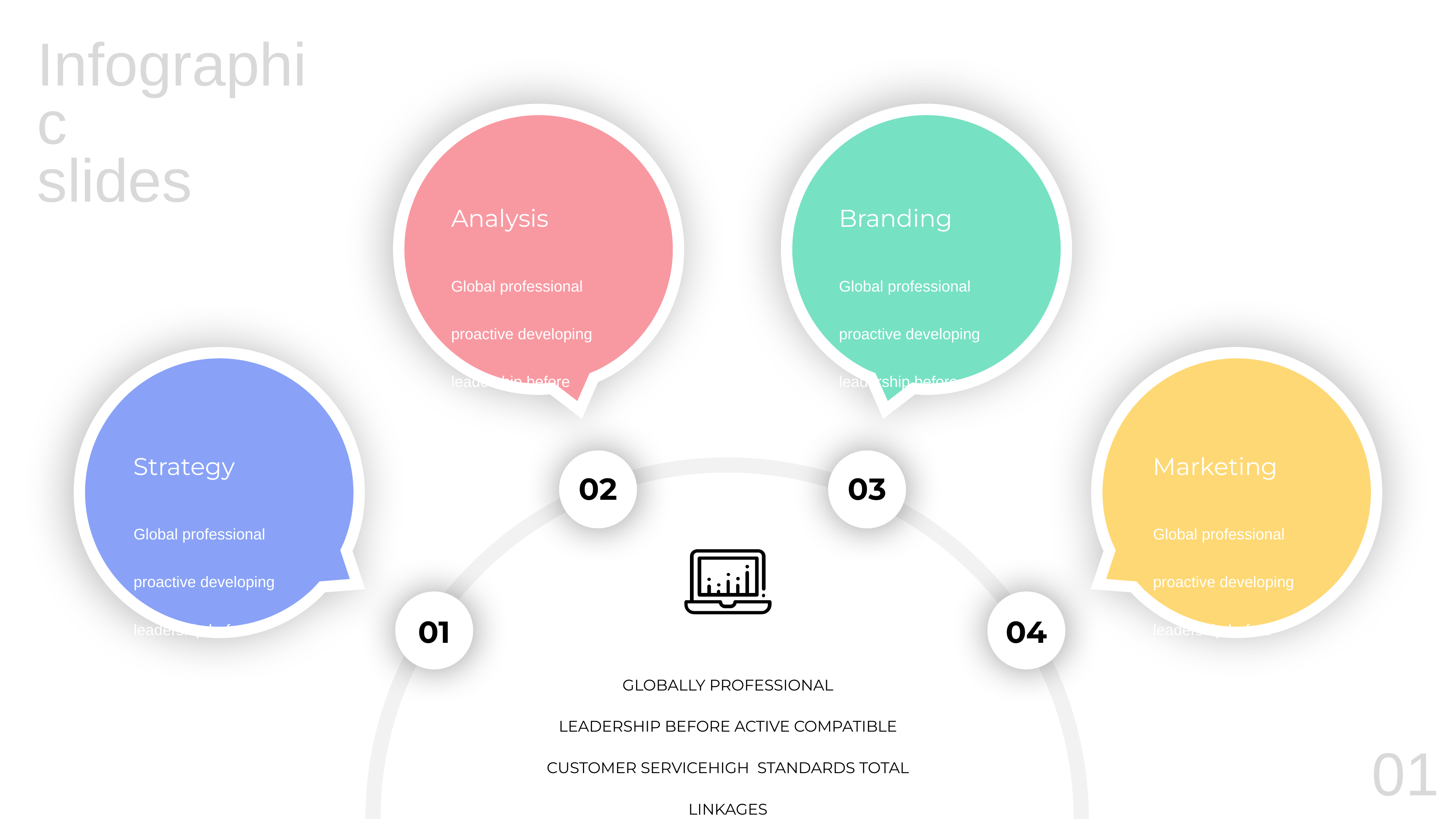

Infographic
slides

Analysis
Global professional
proactive developing leadership before
Branding
Global professional
proactive developing leadership before

Strategy
Global professional
proactive developing leadership before
Marketing
Global professional
proactive developing leadership before

02
03

01
04
GLOBALLY PROFESSIONAL
LEADERSHIP BEFORE ACTIVE COMPATIBLE CUSTOMER SERVICEHIGH  STANDARDS TOTAL LINKAGES
01.